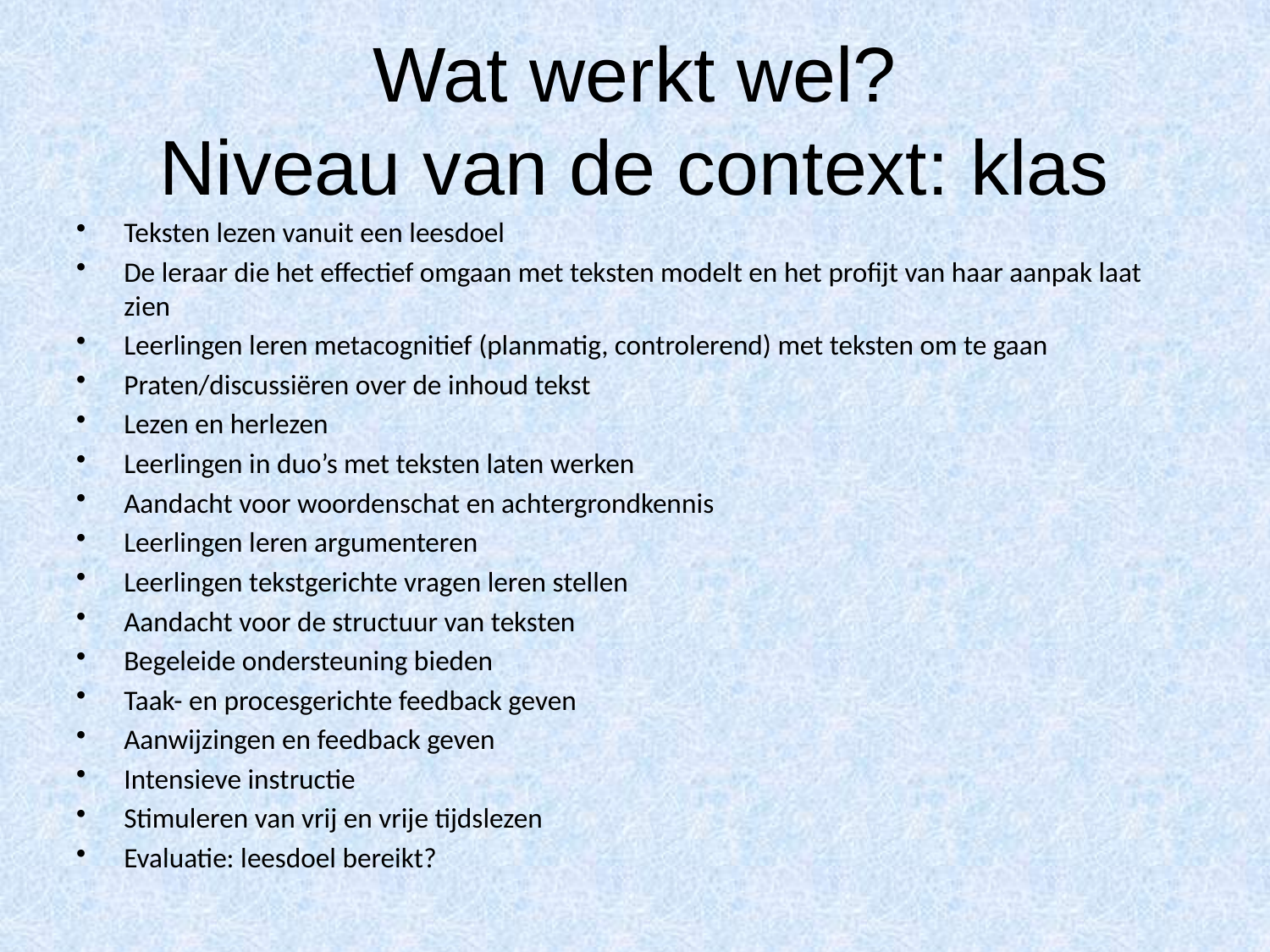

# Wat werkt wel? Niveau van de context: klas
Teksten lezen vanuit een leesdoel
De leraar die het effectief omgaan met teksten modelt en het profijt van haar aanpak laat zien
Leerlingen leren metacognitief (planmatig, controlerend) met teksten om te gaan
Praten/discussiëren over de inhoud tekst
Lezen en herlezen
Leerlingen in duo’s met teksten laten werken
Aandacht voor woordenschat en achtergrondkennis
Leerlingen leren argumenteren
Leerlingen tekstgerichte vragen leren stellen
Aandacht voor de structuur van teksten
Begeleide ondersteuning bieden
Taak- en procesgerichte feedback geven
Aanwijzingen en feedback geven
Intensieve instructie
Stimuleren van vrij en vrije tijdslezen
Evaluatie: leesdoel bereikt?